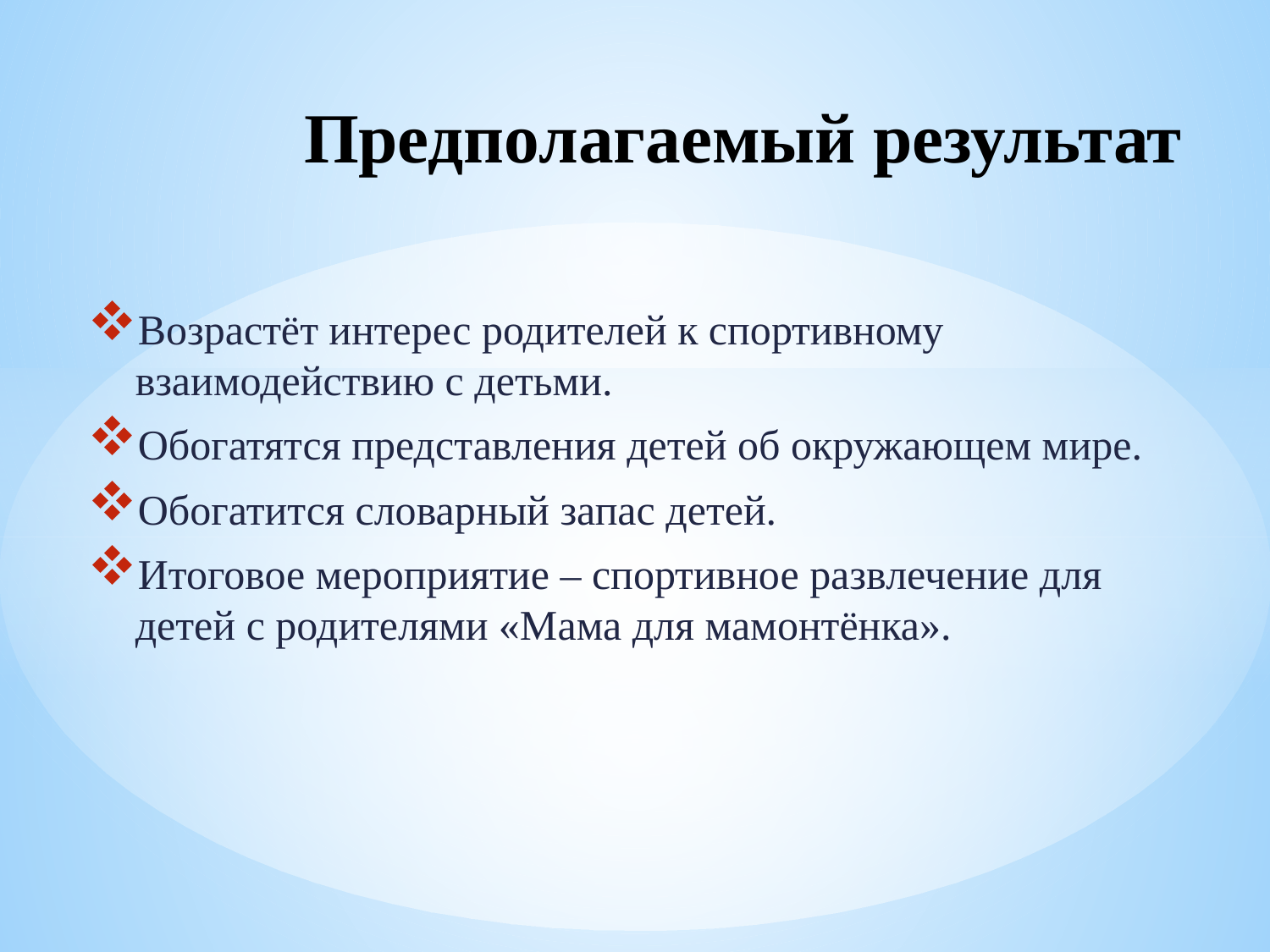

# Предполагаемый результат
Возрастёт интерес родителей к спортивному взаимодействию с детьми.
Обогатятся представления детей об окружающем мире.
Обогатится словарный запас детей.
Итоговое мероприятие – спортивное развлечение для детей с родителями «Мама для мамонтёнка».